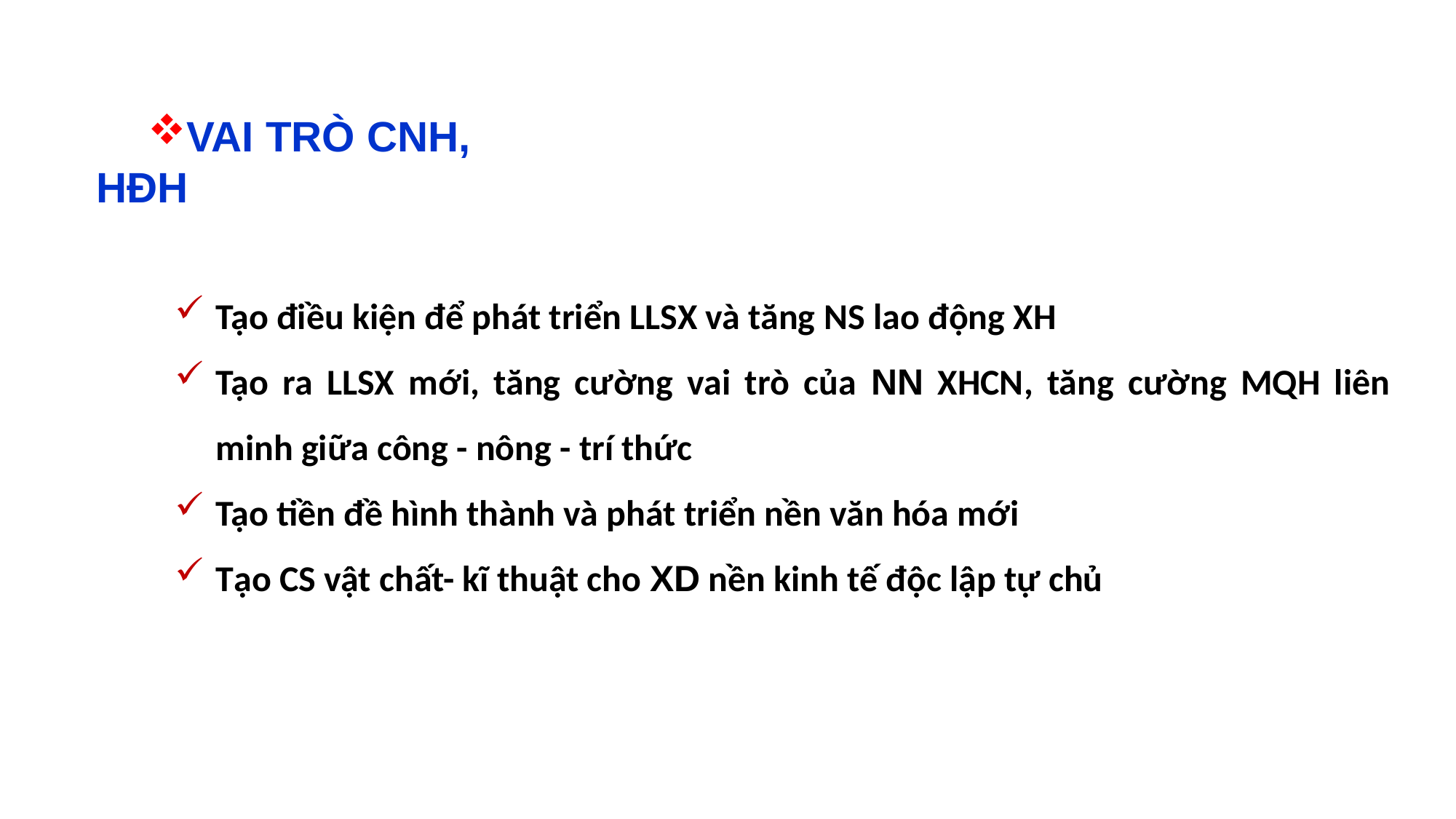

VAI TRÒ CNH, HĐH
Tạo điều kiện để phát triển LLSX và tăng NS lao động XH
Tạo ra LLSX mới, tăng cường vai trò của NN XHCN, tăng cường MQH liên minh giữa công - nông - trí thức
Tạo tiền đề hình thành và phát triển nền văn hóa mới
Tạo CS vật chất- kĩ thuật cho XD nền kinh tế độc lập tự chủ